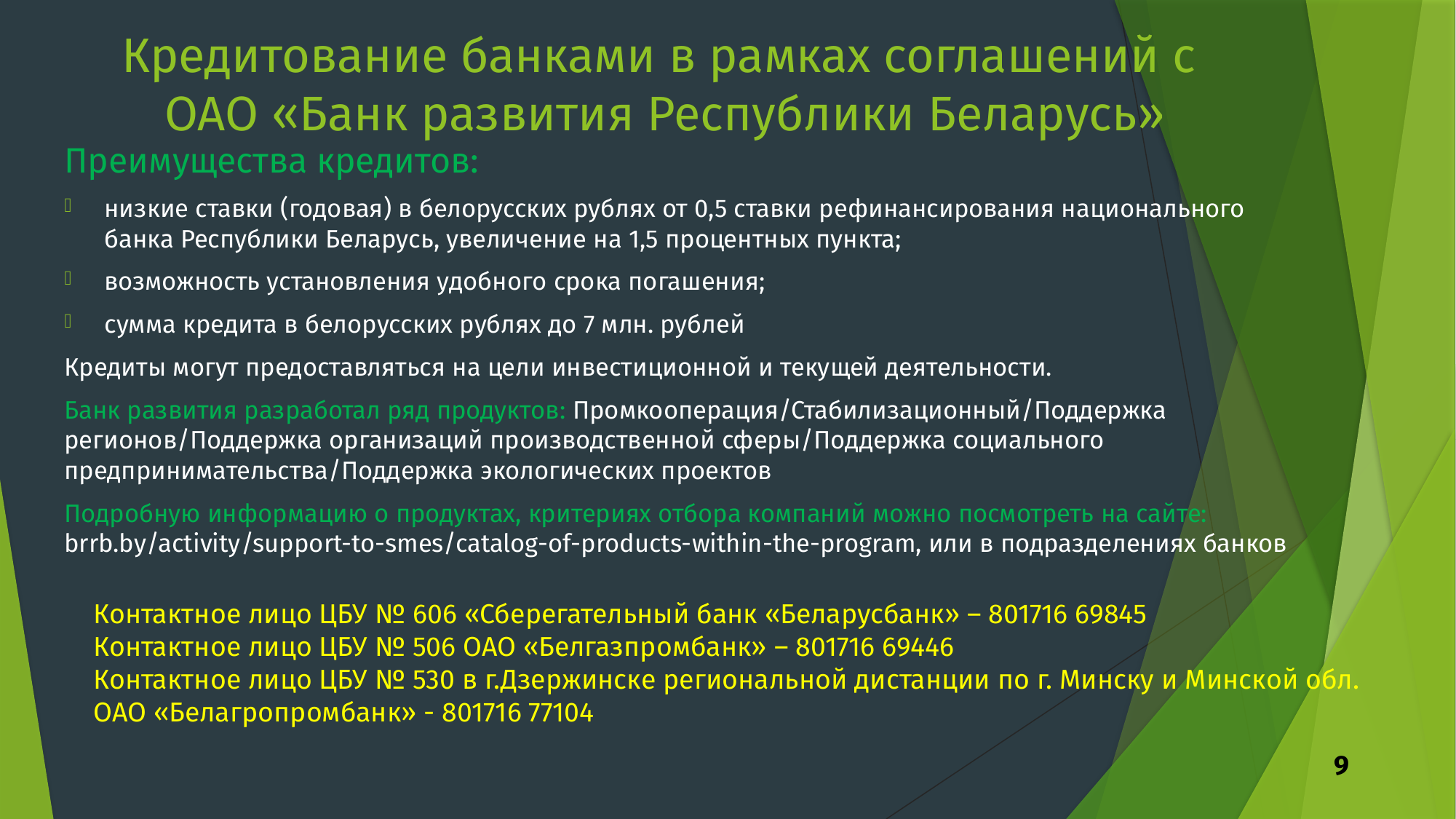

# Кредитование банками в рамках соглашений с ОАО «Банк развития Республики Беларусь»
Преимущества кредитов:
низкие ставки (годовая) в белорусских рублях от 0,5 ставки рефинансирования национального банка Республики Беларусь, увеличение на 1,5 процентных пункта;
возможность установления удобного срока погашения;
сумма кредита в белорусских рублях до 7 млн. рублей
Кредиты могут предоставляться на цели инвестиционной и текущей деятельности.
Банк развития разработал ряд продуктов: Промкооперация/Стабилизационный/Поддержка регионов/Поддержка организаций производственной сферы/Поддержка социального предпринимательства/Поддержка экологических проектов
Подробную информацию о продуктах, критериях отбора компаний можно посмотреть на сайте: brrb.by/activity/support-to-smes/catalog-of-products-within-the-program, или в подразделениях банков
Контактное лицо ЦБУ № 606 «Сберегательный банк «Беларусбанк» – 801716 69845
Контактное лицо ЦБУ № 506 ОАО «Белгазпромбанк» – 801716 69446
Контактное лицо ЦБУ № 530 в г.Дзержинске региональной дистанции по г. Минску и Минской обл.
ОАО «Белагропромбанк» - 801716 77104
9